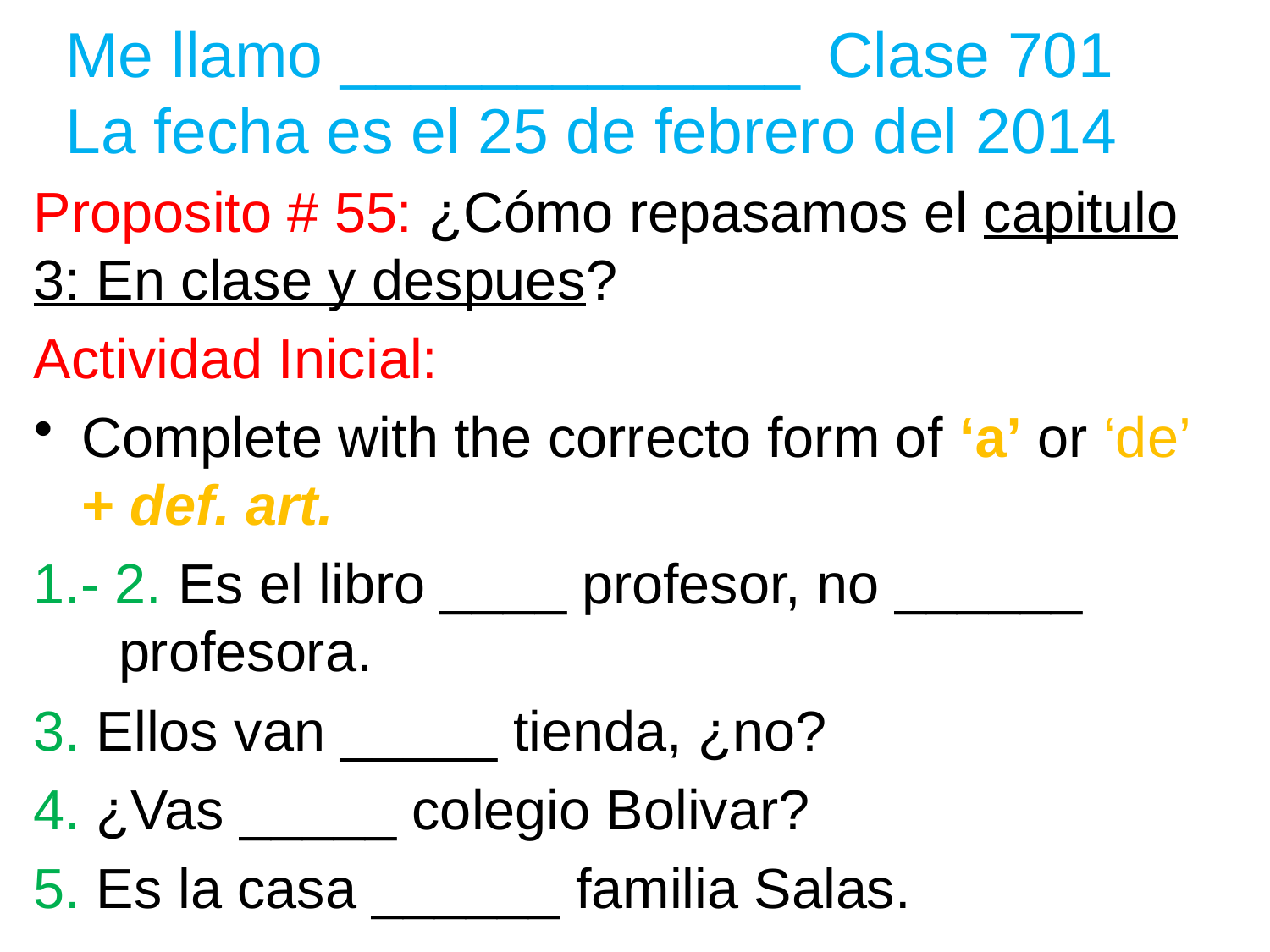

# Me llamo _____________ 	Clase 701 La fecha es el 25 de febrero del 2014
Proposito # 55: ¿Cómo repasamos el capitulo 3: En clase y despues?
Actividad Inicial:
Complete with the correcto form of ‘a’ or ‘de’ + def. art.
1.- 2. Es el libro ____ profesor, no ______ profesora.
3. Ellos van _____ tienda, ¿no?
4. ¿Vas _____ colegio Bolivar?
5. Es la casa ______ familia Salas.